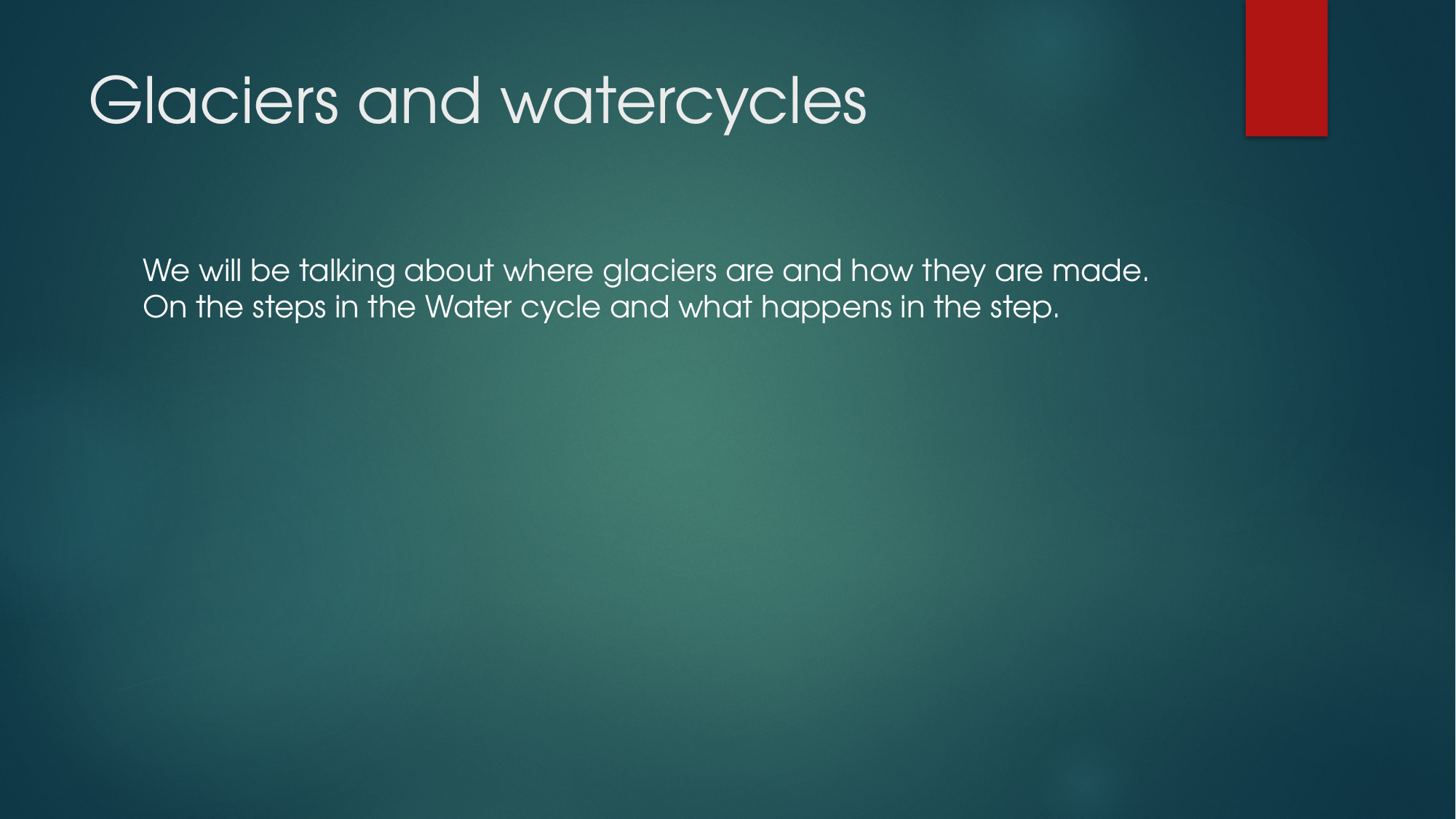

# Glaciers and watercycles
We will be talking about where glaciers are and how they are made. On the steps in the Water cycle and what happens in the step.